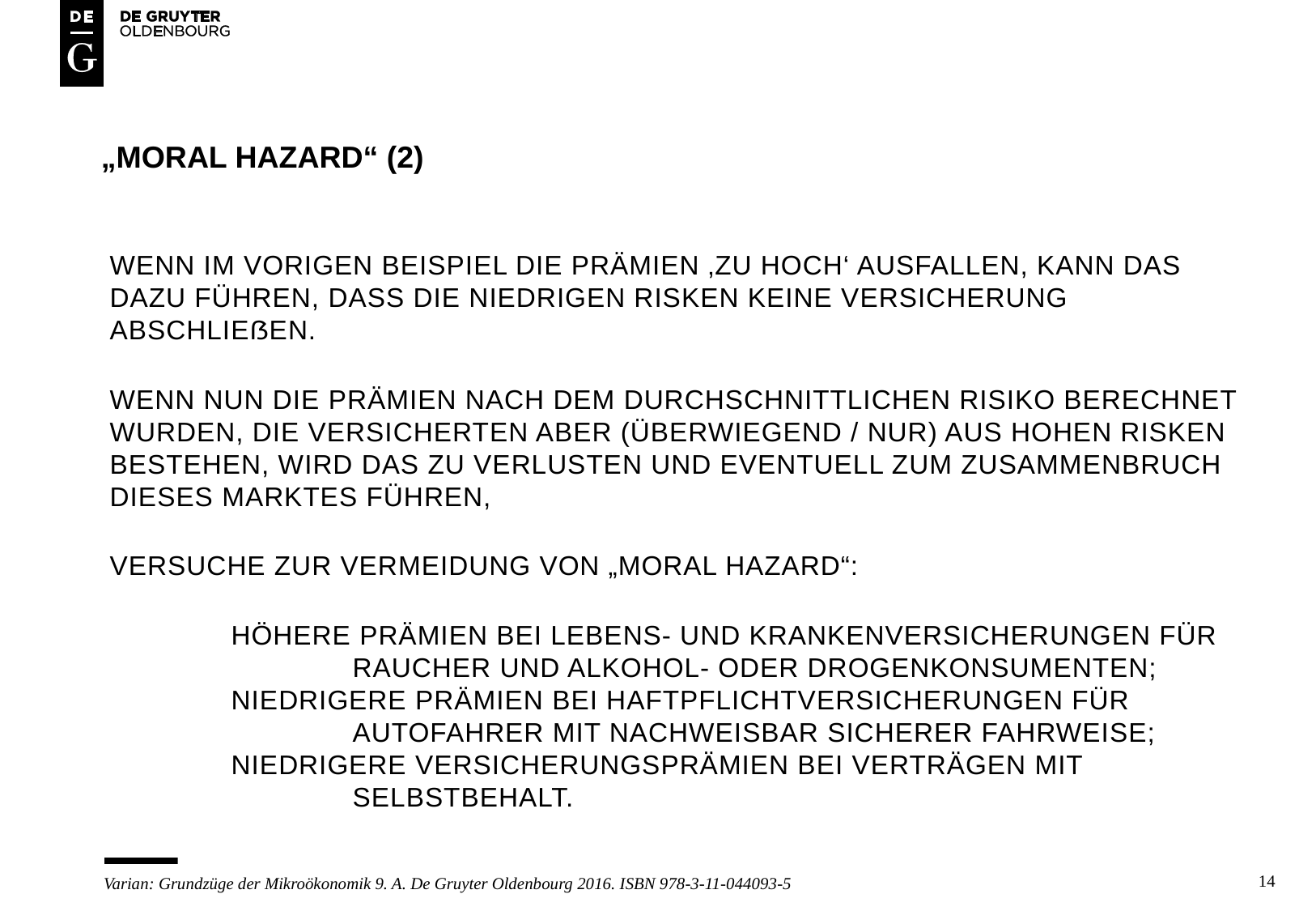

# „Moral hazard“ (2)
Wenn im vorigen beispiel die prämien ‚zu hoch‘ ausfallen, kann das dazu führen, dass die niedrigen risken keine versicherung abschließen.
Wenn nun die prämien nach dem durchschnittlichen risiko berechnet wurden, die versicherten aber (überwiegend / Nur) aus hohen risken bestehen, wird das zu verlusten und eventuell zum zusammenbruch dieses marktes führen,
Versuche zur vermeidung von „moral hazard“:
	höhere prämien bei lebens- und krankenversicherungen für 		raucher und Alkohol- oder drogenkonsumenten;
	niedrigere prämien bei Haftpflichtversicherungen für 			autofahrer mit nachweisbar sicherer fahrweise;
	niedrigere versicherungsprämien bei verträgen mit 			selbstbehalt.
14
Varian: Grundzüge der Mikroökonomik 9. A. De Gruyter Oldenbourg 2016. ISBN 978-3-11-044093-5